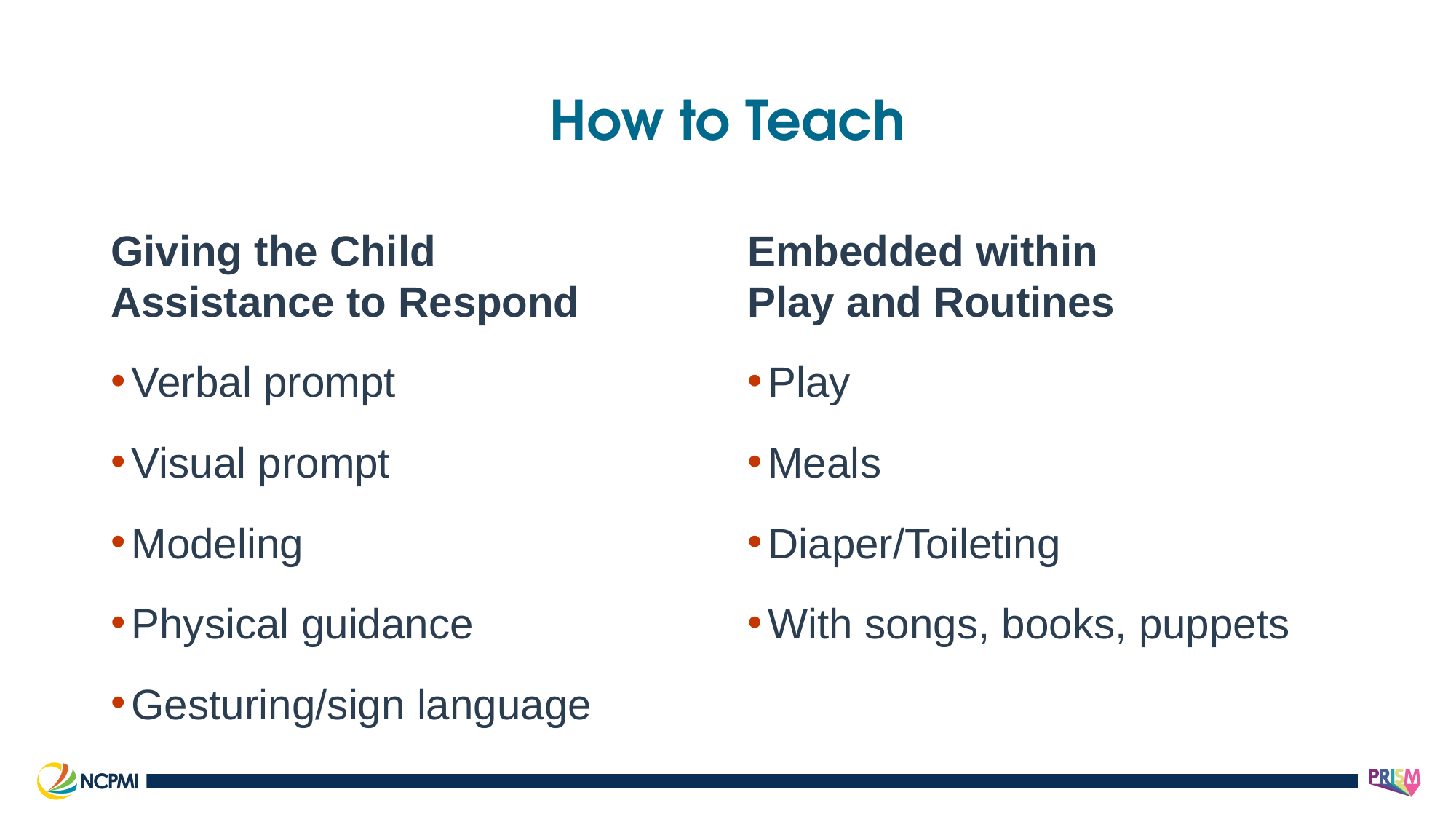

# How to Teach
Giving the Child
Assistance to Respond
Verbal prompt
Visual prompt
Modeling
Physical guidance
Gesturing/sign language
Embedded within
Play and Routines
Play
Meals
Diaper/Toileting
With songs, books, puppets